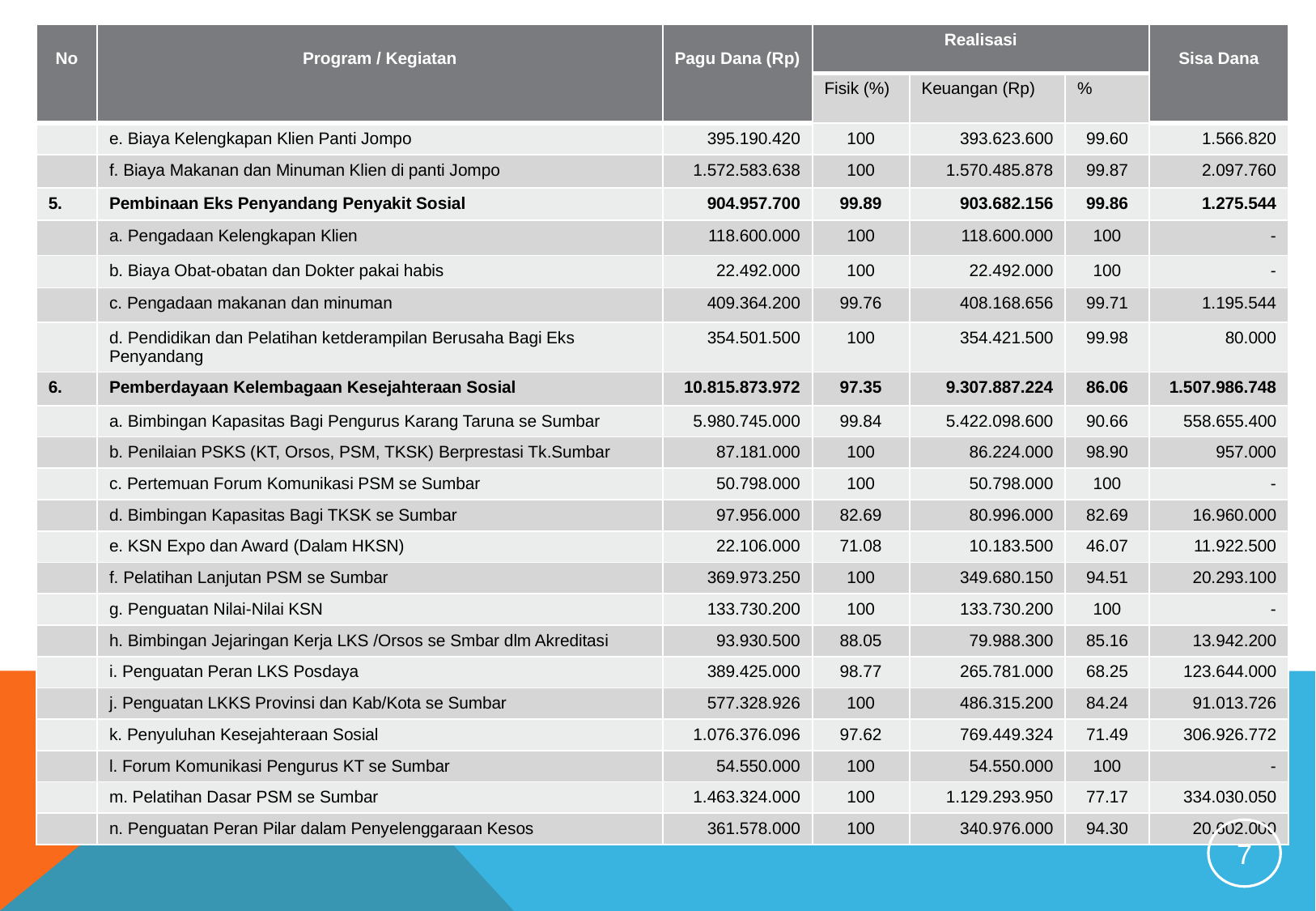

| No | Program / Kegiatan | Pagu Dana (Rp) | Realisasi |  |  | Sisa Dana |
| --- | --- | --- | --- | --- | --- | --- |
|  |  |  | Fisik (%) | Keuangan (Rp) | % |  |
|  | e. Biaya Kelengkapan Klien Panti Jompo | 395.190.420 | 100 | 393.623.600 | 99.60 | 1.566.820 |
|  | f. Biaya Makanan dan Minuman Klien di panti Jompo | 1.572.583.638 | 100 | 1.570.485.878 | 99.87 | 2.097.760 |
| 5. | Pembinaan Eks Penyandang Penyakit Sosial | 904.957.700 | 99.89 | 903.682.156 | 99.86 | 1.275.544 |
|  | a. Pengadaan Kelengkapan Klien | 118.600.000 | 100 | 118.600.000 | 100 | - |
|  | b. Biaya Obat-obatan dan Dokter pakai habis | 22.492.000 | 100 | 22.492.000 | 100 | - |
|  | c. Pengadaan makanan dan minuman | 409.364.200 | 99.76 | 408.168.656 | 99.71 | 1.195.544 |
|  | d. Pendidikan dan Pelatihan ketderampilan Berusaha Bagi Eks Penyandang | 354.501.500 | 100 | 354.421.500 | 99.98 | 80.000 |
| 6. | Pemberdayaan Kelembagaan Kesejahteraan Sosial | 10.815.873.972 | 97.35 | 9.307.887.224 | 86.06 | 1.507.986.748 |
|  | a. Bimbingan Kapasitas Bagi Pengurus Karang Taruna se Sumbar | 5.980.745.000 | 99.84 | 5.422.098.600 | 90.66 | 558.655.400 |
|  | b. Penilaian PSKS (KT, Orsos, PSM, TKSK) Berprestasi Tk.Sumbar | 87.181.000 | 100 | 86.224.000 | 98.90 | 957.000 |
|  | c. Pertemuan Forum Komunikasi PSM se Sumbar | 50.798.000 | 100 | 50.798.000 | 100 | - |
|  | d. Bimbingan Kapasitas Bagi TKSK se Sumbar | 97.956.000 | 82.69 | 80.996.000 | 82.69 | 16.960.000 |
|  | e. KSN Expo dan Award (Dalam HKSN) | 22.106.000 | 71.08 | 10.183.500 | 46.07 | 11.922.500 |
|  | f. Pelatihan Lanjutan PSM se Sumbar | 369.973.250 | 100 | 349.680.150 | 94.51 | 20.293.100 |
|  | g. Penguatan Nilai-Nilai KSN | 133.730.200 | 100 | 133.730.200 | 100 | - |
|  | h. Bimbingan Jejaringan Kerja LKS /Orsos se Smbar dlm Akreditasi | 93.930.500 | 88.05 | 79.988.300 | 85.16 | 13.942.200 |
|  | i. Penguatan Peran LKS Posdaya | 389.425.000 | 98.77 | 265.781.000 | 68.25 | 123.644.000 |
|  | j. Penguatan LKKS Provinsi dan Kab/Kota se Sumbar | 577.328.926 | 100 | 486.315.200 | 84.24 | 91.013.726 |
|  | k. Penyuluhan Kesejahteraan Sosial | 1.076.376.096 | 97.62 | 769.449.324 | 71.49 | 306.926.772 |
|  | l. Forum Komunikasi Pengurus KT se Sumbar | 54.550.000 | 100 | 54.550.000 | 100 | - |
|  | m. Pelatihan Dasar PSM se Sumbar | 1.463.324.000 | 100 | 1.129.293.950 | 77.17 | 334.030.050 |
|  | n. Penguatan Peran Pilar dalam Penyelenggaraan Kesos | 361.578.000 | 100 | 340.976.000 | 94.30 | 20.602.000 |
7